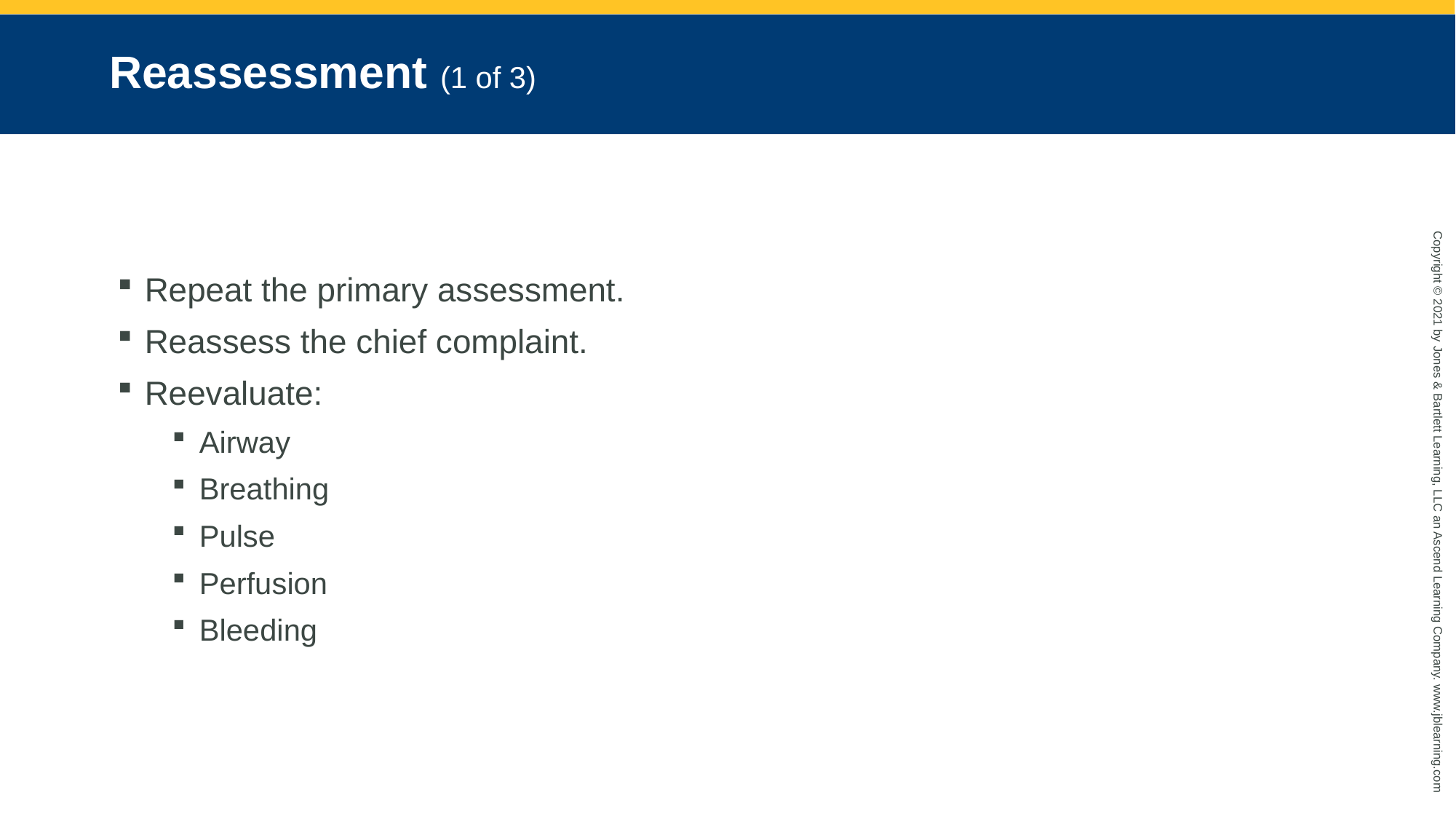

# Reassessment (1 of 3)
Repeat the primary assessment.
Reassess the chief complaint.
Reevaluate:
Airway
Breathing
Pulse
Perfusion
Bleeding